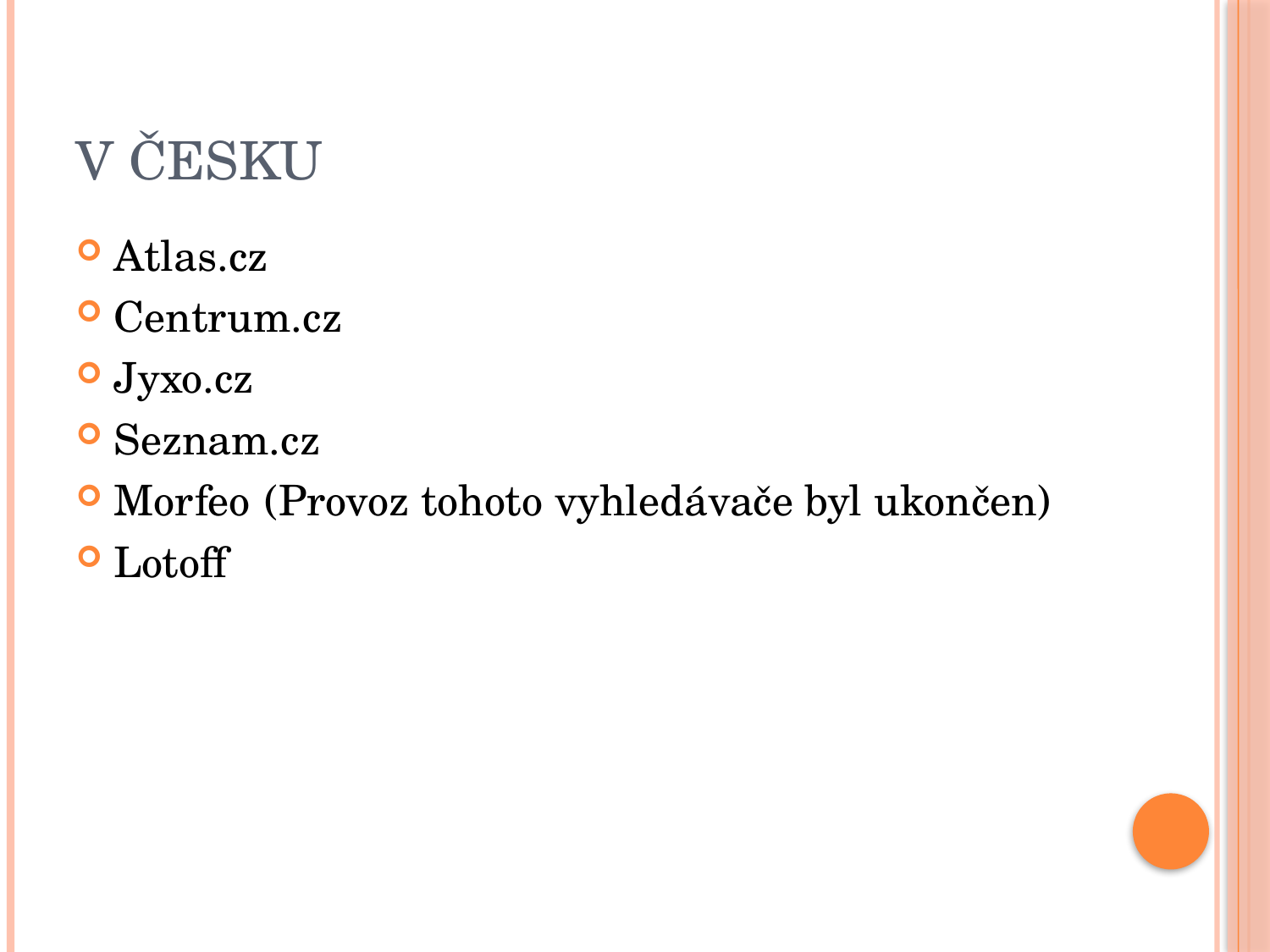

# V Česku
Atlas.cz
Centrum.cz
Jyxo.cz
Seznam.cz
Morfeo (Provoz tohoto vyhledávače byl ukončen)
Lotoff